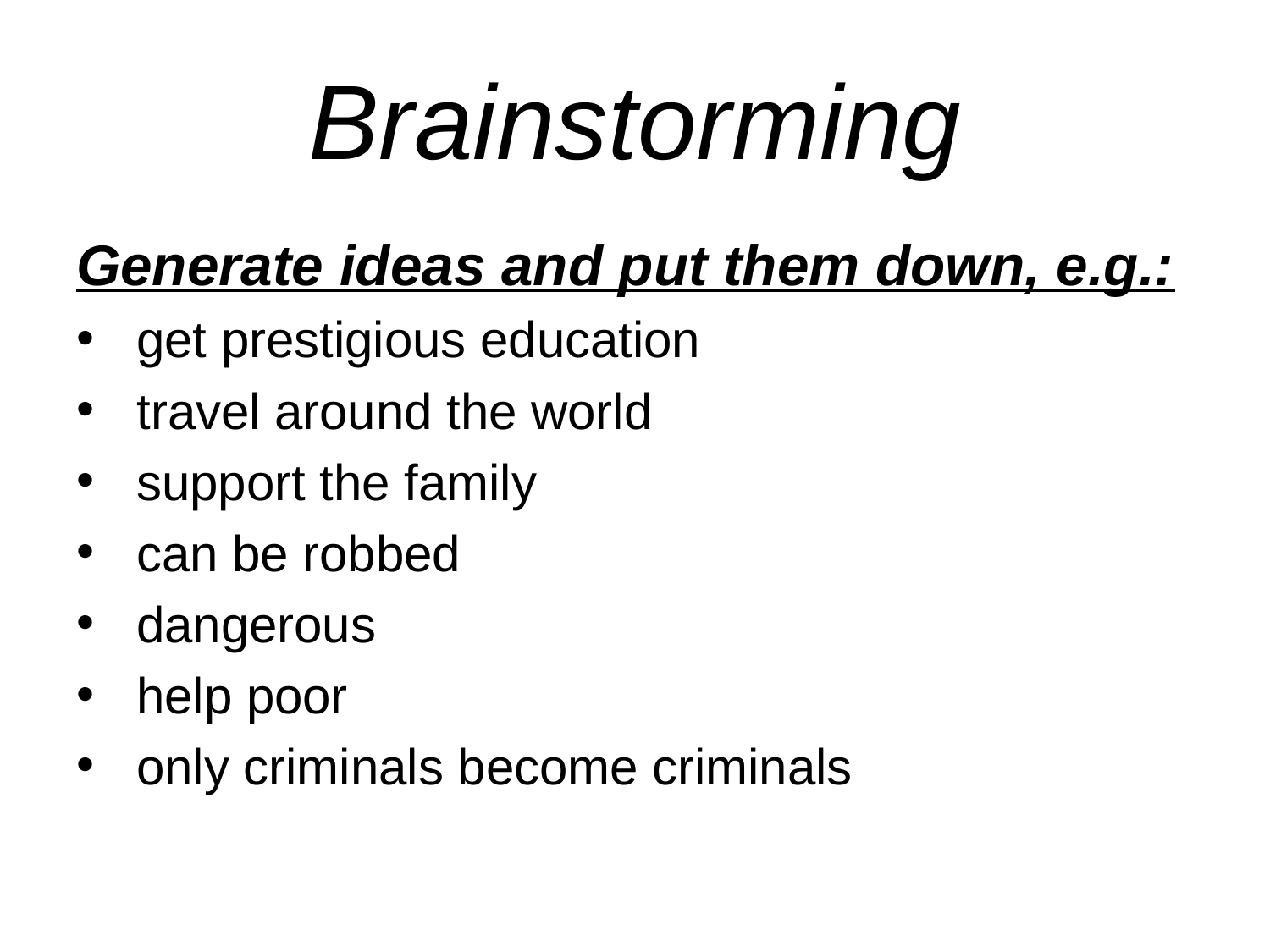

# Brainstorming
Generate ideas and put them down, e.g.:
 get prestigious education
 travel around the world
 support the family
 can be robbed
 dangerous
 help poor
 only criminals become criminals